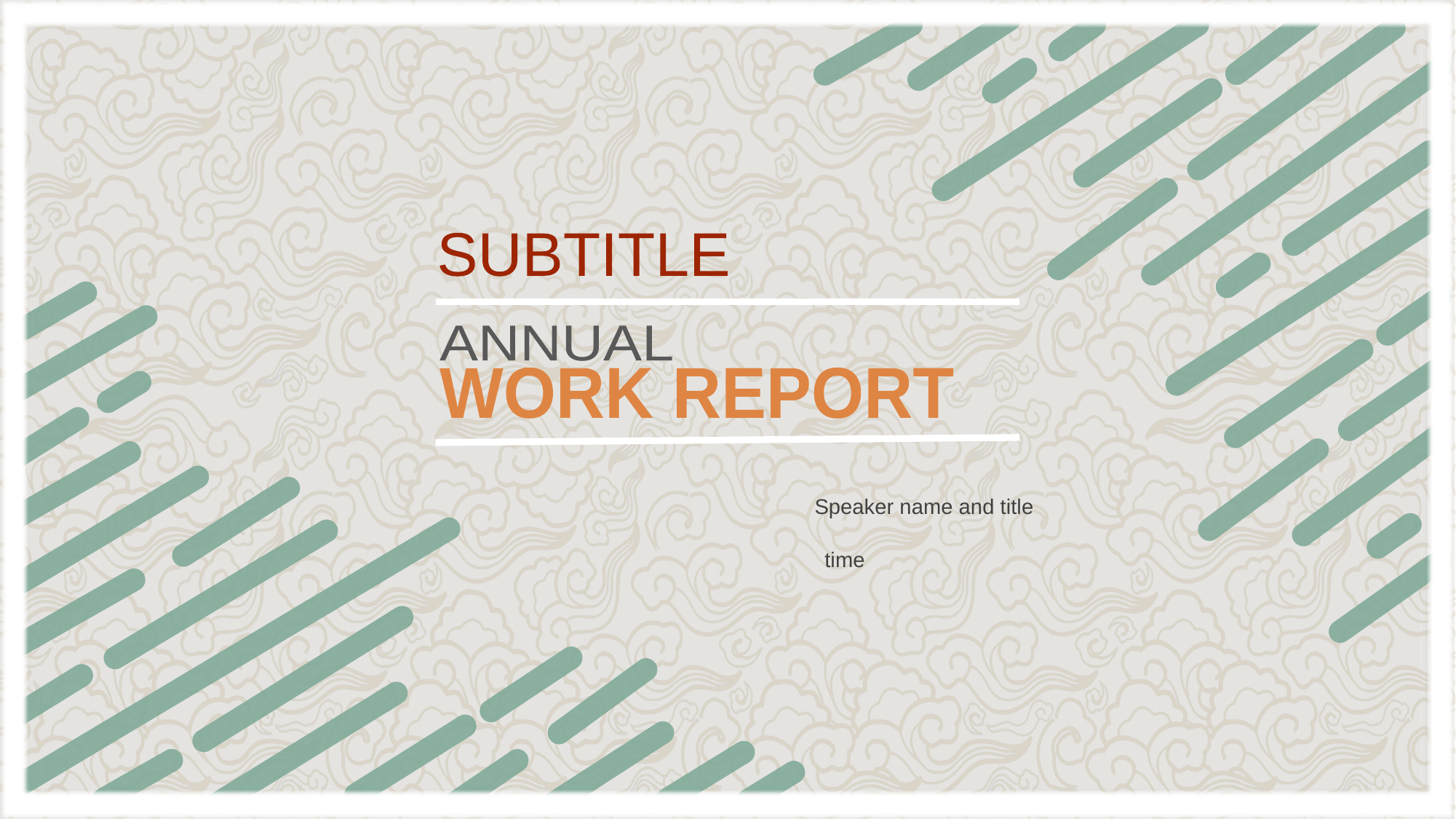

SUBTITLE
WORK REPORT
ANNUAL
Speaker name and title
time